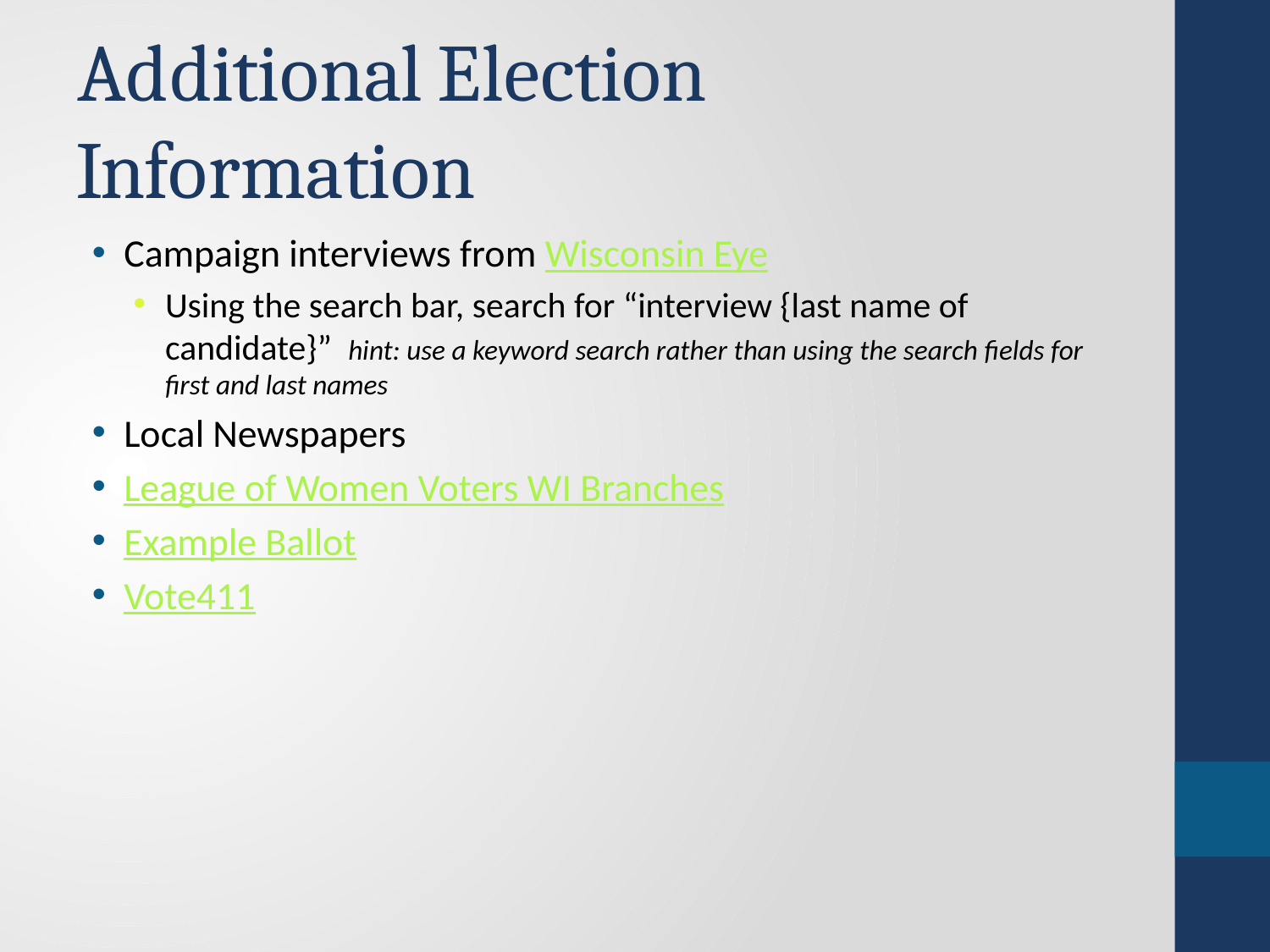

# Additional Election Information
Campaign interviews from Wisconsin Eye
Using the search bar, search for “interview {last name of candidate}”  hint: use a keyword search rather than using the search fields for first and last names
Local Newspapers
League of Women Voters WI Branches
Example Ballot
Vote411